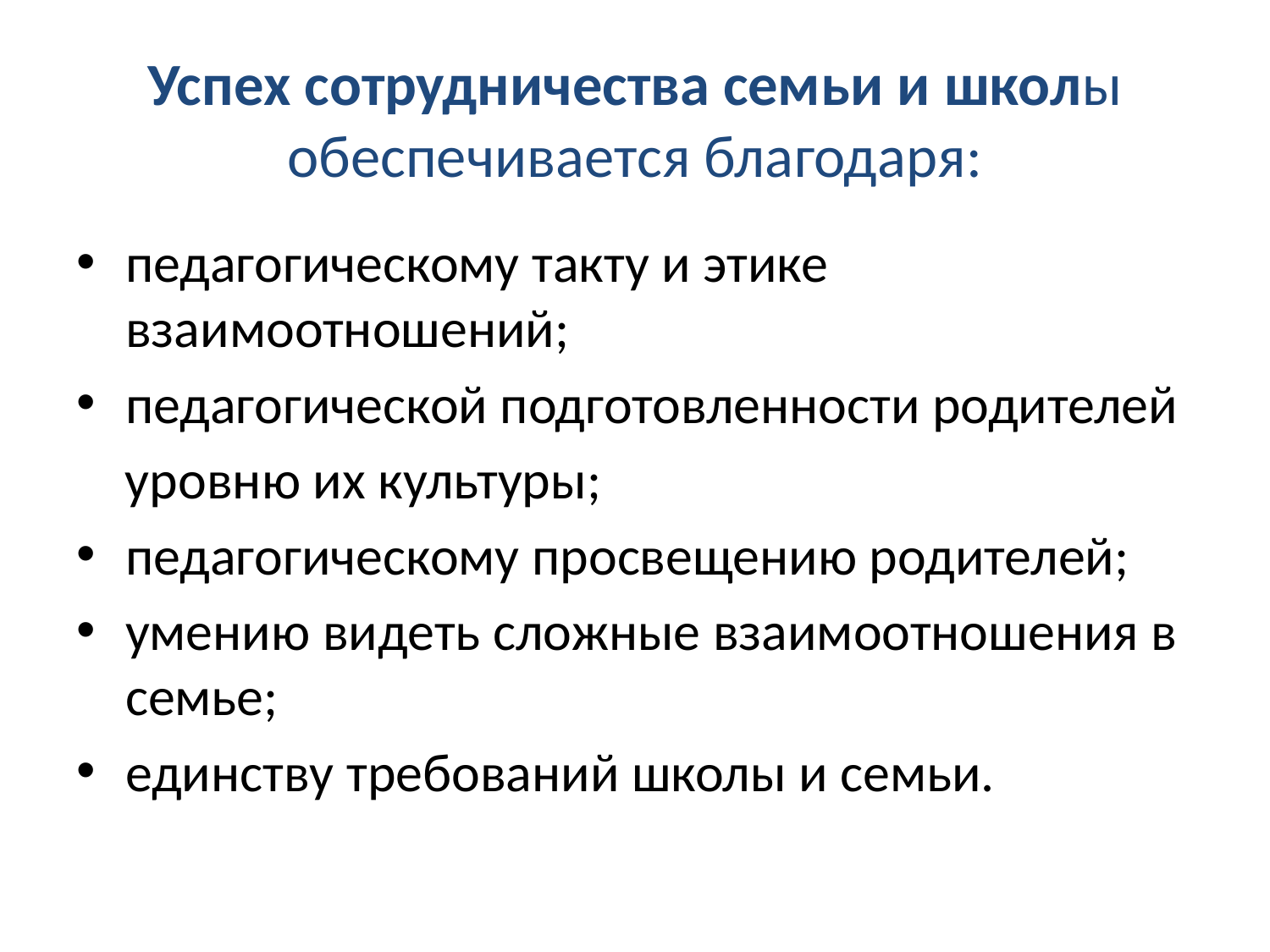

# Успех сотрудничества семьи и школы обеспечивается благодаря:
педагогическому такту и этике взаимоотношений;
педагогической подготовленности родителей
    уровню их культуры;
педагогическому просвещению родителей;
умению видеть сложные взаимоотношения в семье;
единству требований школы и семьи.